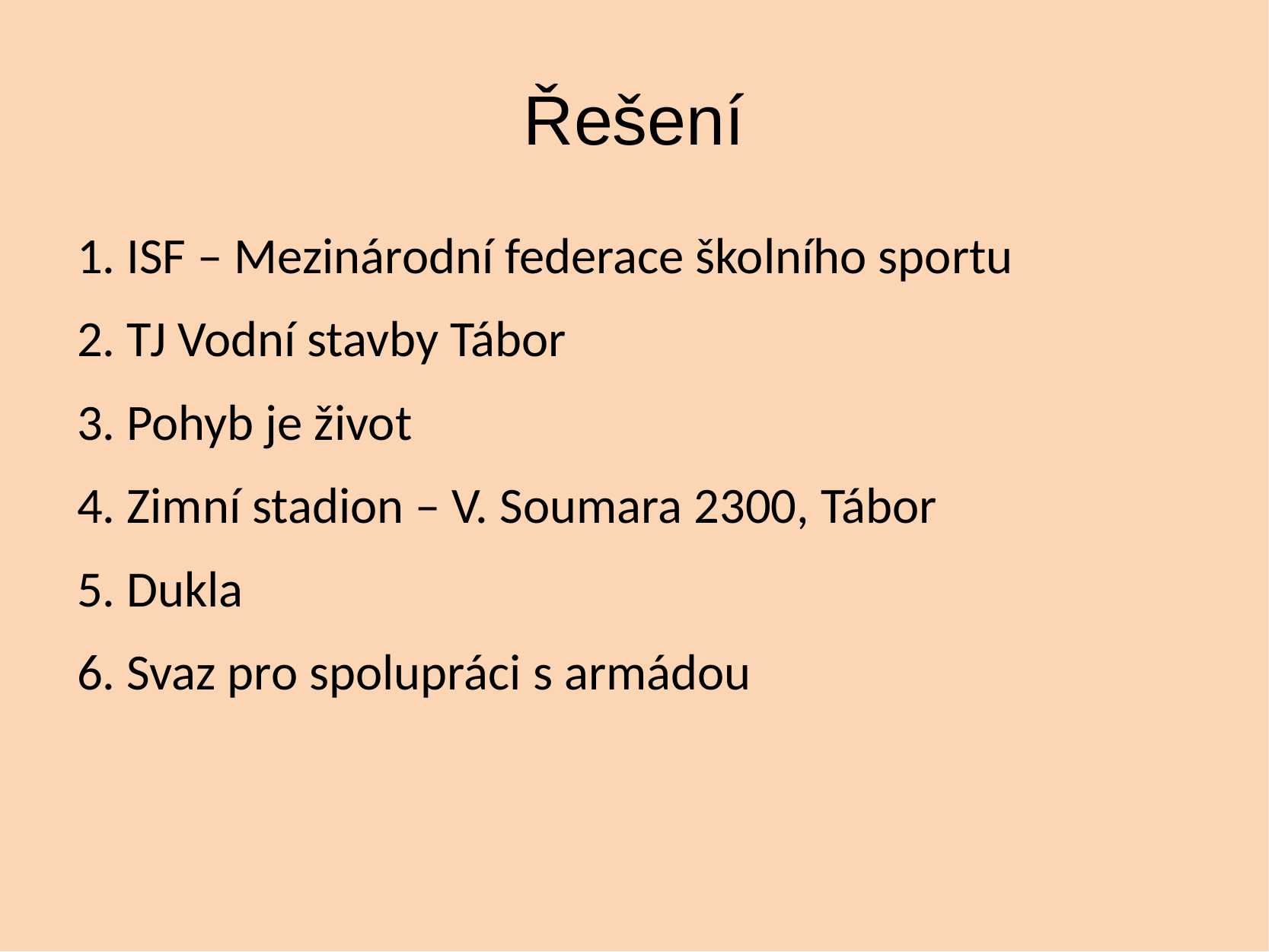

# Řešení
1. ISF – Mezinárodní federace školního sportu
2. TJ Vodní stavby Tábor
3. Pohyb je život
4. Zimní stadion – V. Soumara 2300, Tábor
5. Dukla
6. Svaz pro spolupráci s armádou